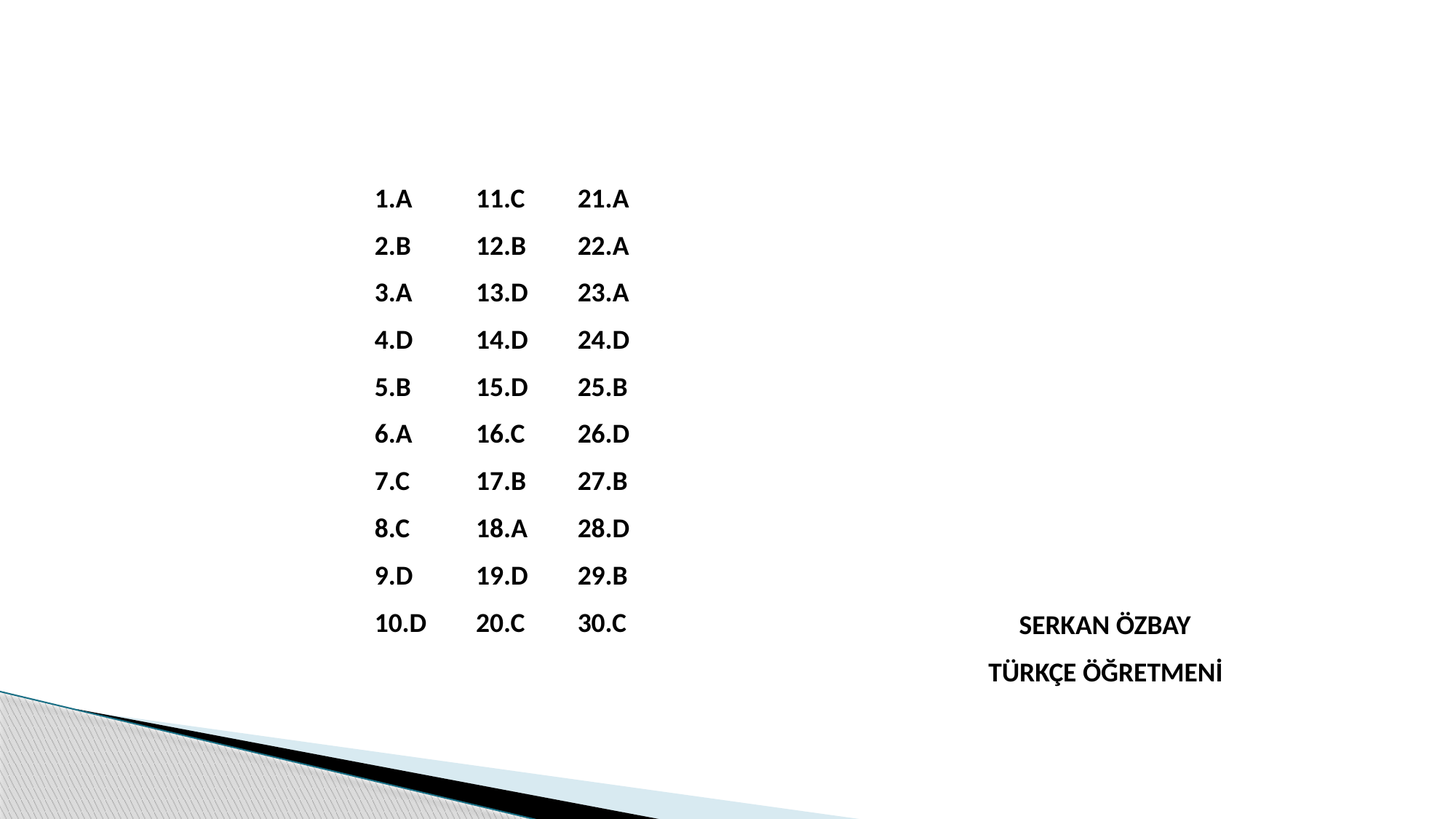

1.A
2.B
3.A
4.D
5.B
6.A
7.C
8.C
9.D
10.D
11.C
12.B
13.D
14.D
15.D
16.C
17.B
18.A
19.D
20.C
21.A
22.A
23.A
24.D
25.B
26.D
27.B
28.D
29.B
30.C
                                          SERKAN ÖZBAY
                                     TÜRKÇE ÖĞRETMENİ